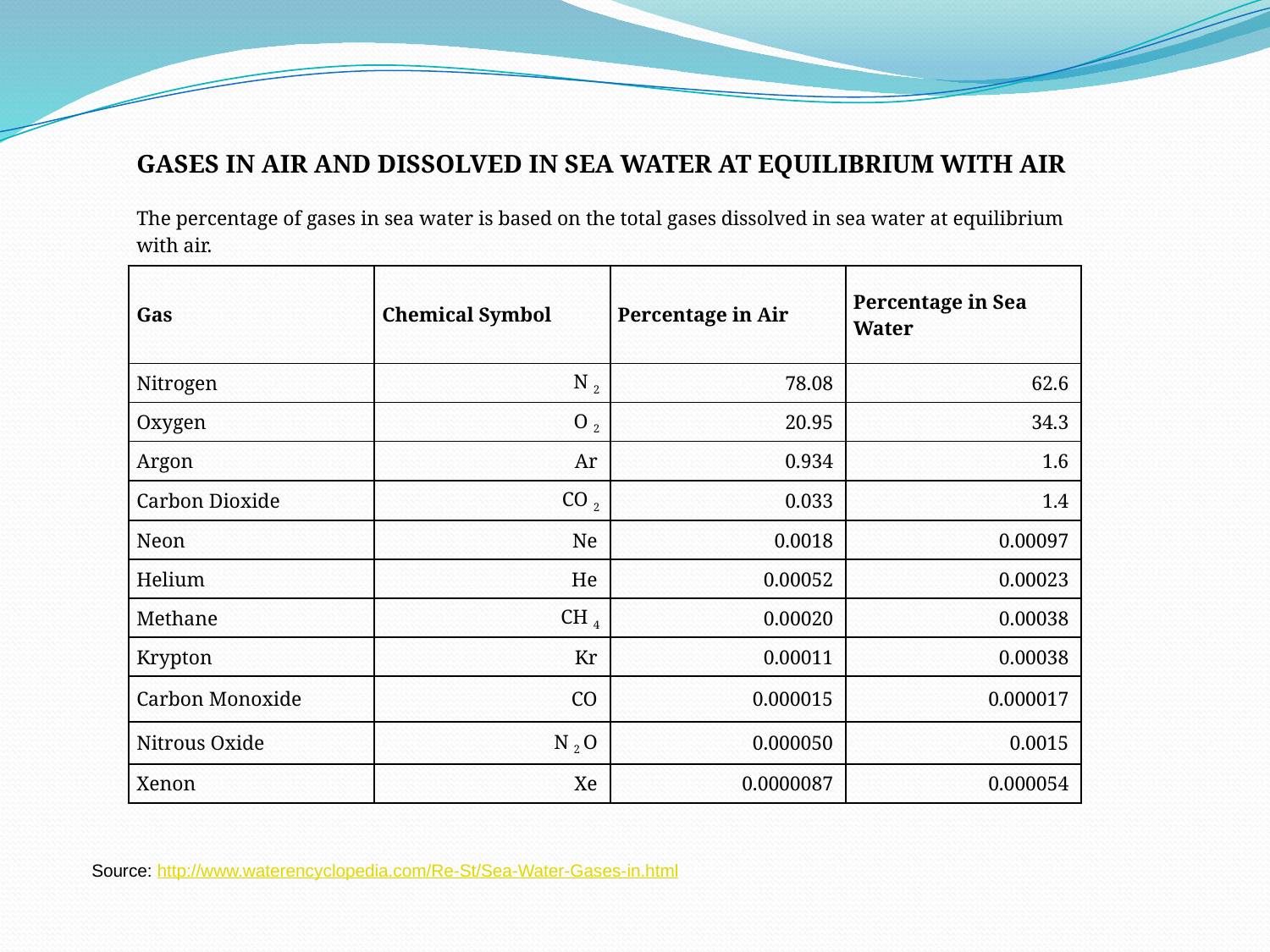

| GASES IN AIR AND DISSOLVED IN SEA WATER AT EQUILIBRIUM WITH AIR |  |  |  |
| --- | --- | --- | --- |
| The percentage of gases in sea water is based on the total gases dissolved in sea water at equilibrium with air. |  |  |  |
| Gas | Chemical Symbol | Percentage in Air | Percentage in Sea Water |
| Nitrogen | N 2 | 78.08 | 62.6 |
| Oxygen | O 2 | 20.95 | 34.3 |
| Argon | Ar | 0.934 | 1.6 |
| Carbon Dioxide | CO 2 | 0.033 | 1.4 |
| Neon | Ne | 0.0018 | 0.00097 |
| Helium | He | 0.00052 | 0.00023 |
| Methane | CH 4 | 0.00020 | 0.00038 |
| Krypton | Kr | 0.00011 | 0.00038 |
| Carbon Monoxide | CO | 0.000015 | 0.000017 |
| Nitrous Oxide | N 2 O | 0.000050 | 0.0015 |
| Xenon | Xe | 0.0000087 | 0.000054 |
Source: http://www.waterencyclopedia.com/Re-St/Sea-Water-Gases-in.html